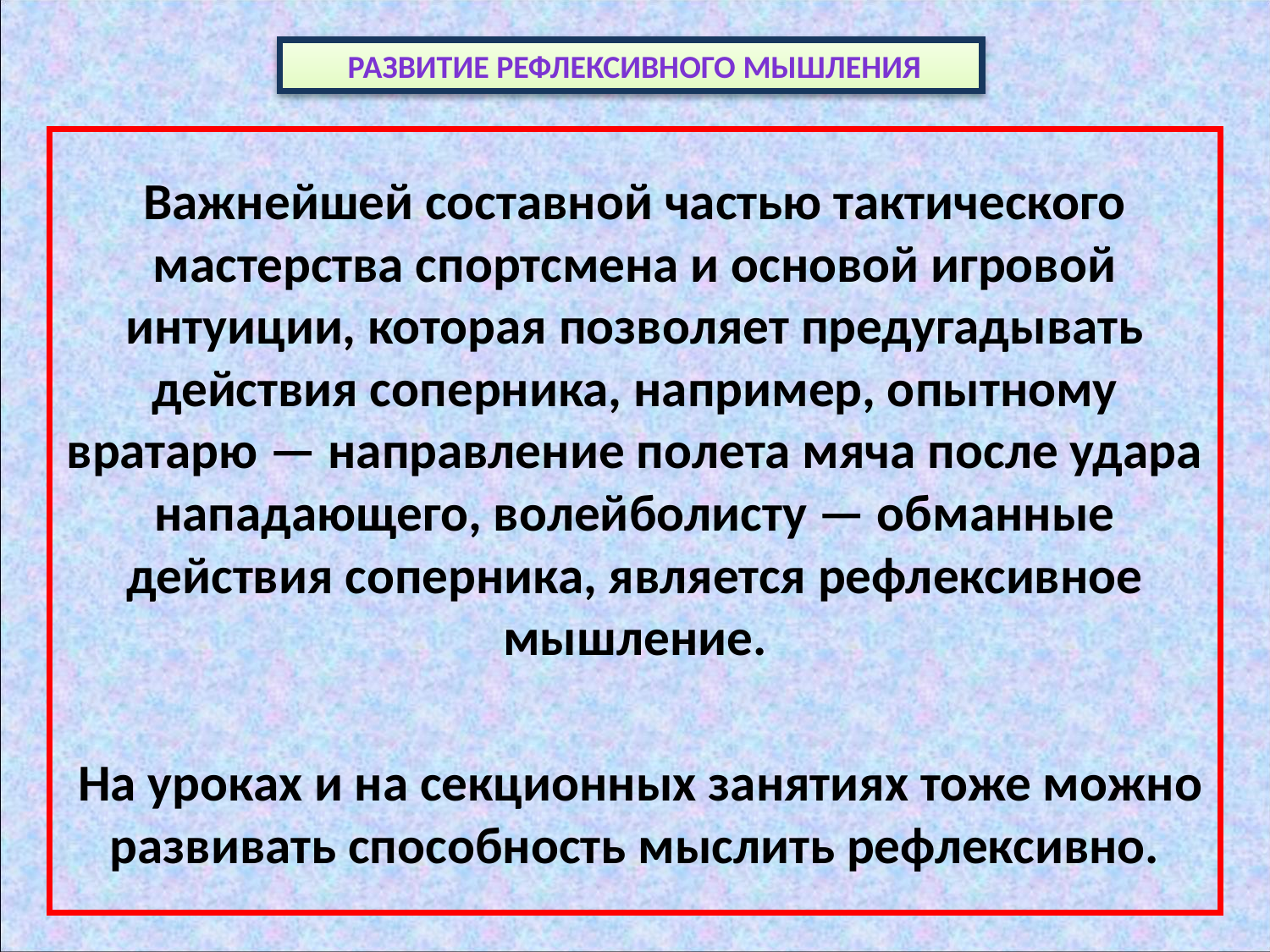

# развитие рефлексивного мышления
Важнейшей составной частью тактического мастерства спортсмена и основой игровой интуиции, которая позволяет предугадывать действия соперника, например, опытному вратарю — направление полета мяча после удара нападающего, волейболисту — обманные действия соперника, является рефлексивное мышление.

 На уроках и на секционных занятиях тоже можно развивать способность мыслить рефлексивно.